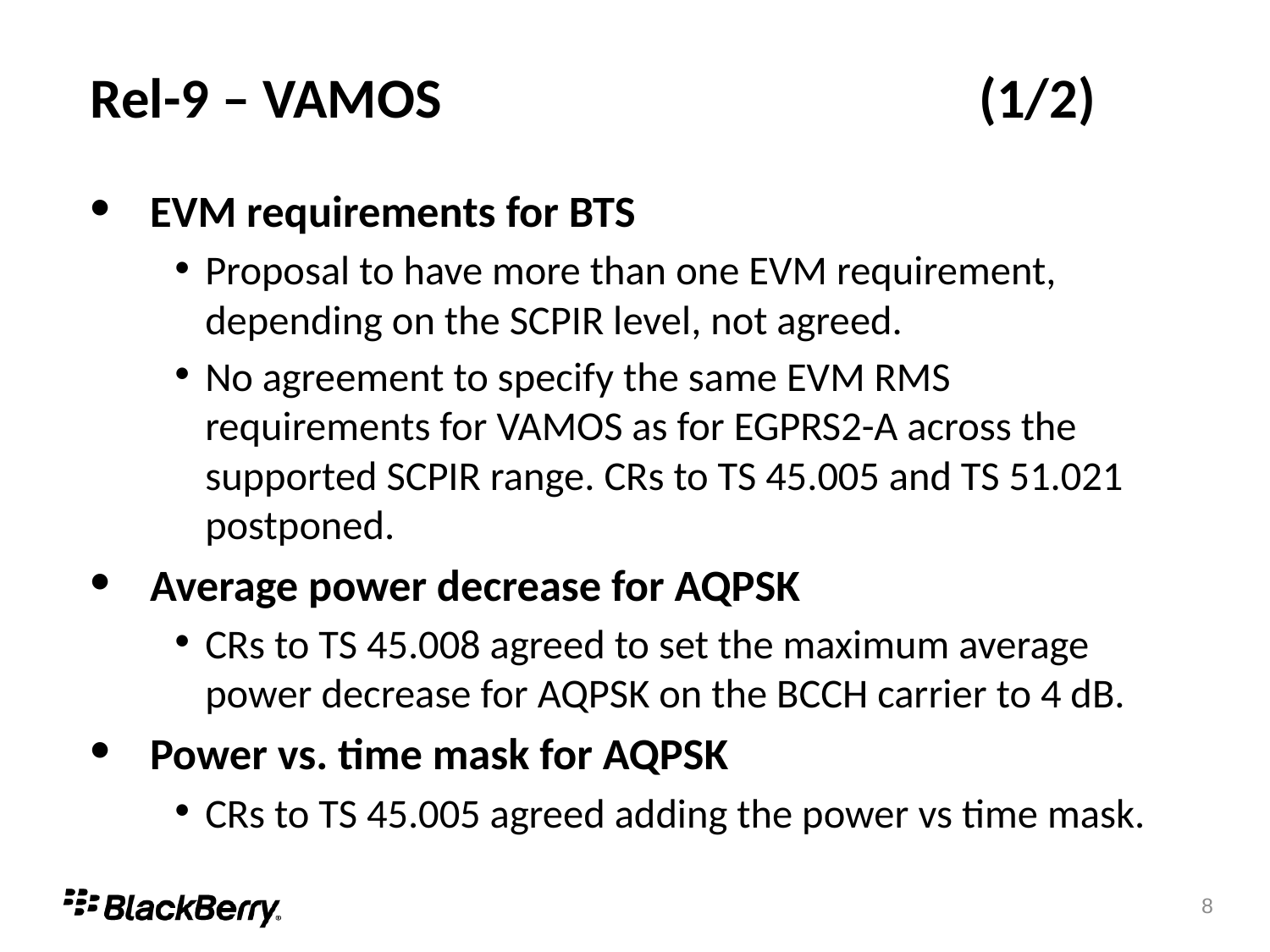

# Rel-9 – VAMOS 					(1/2)
EVM requirements for BTS
Proposal to have more than one EVM requirement, depending on the SCPIR level, not agreed.
No agreement to specify the same EVM RMS requirements for VAMOS as for EGPRS2-A across the supported SCPIR range. CRs to TS 45.005 and TS 51.021 postponed.
Average power decrease for AQPSK
CRs to TS 45.008 agreed to set the maximum average power decrease for AQPSK on the BCCH carrier to 4 dB.
Power vs. time mask for AQPSK
CRs to TS 45.005 agreed adding the power vs time mask.
8